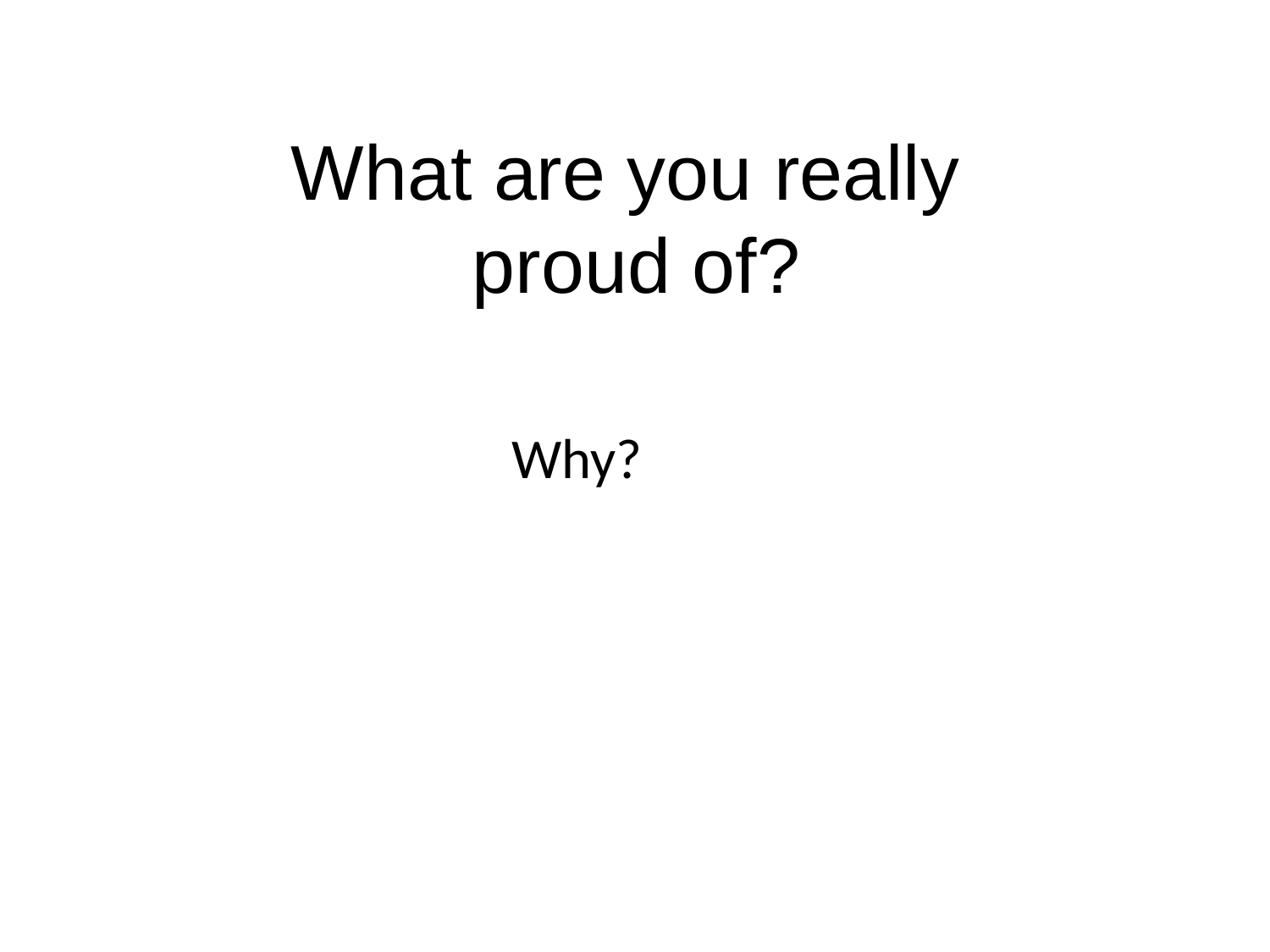

What are you really
proud of?
                                   Why?